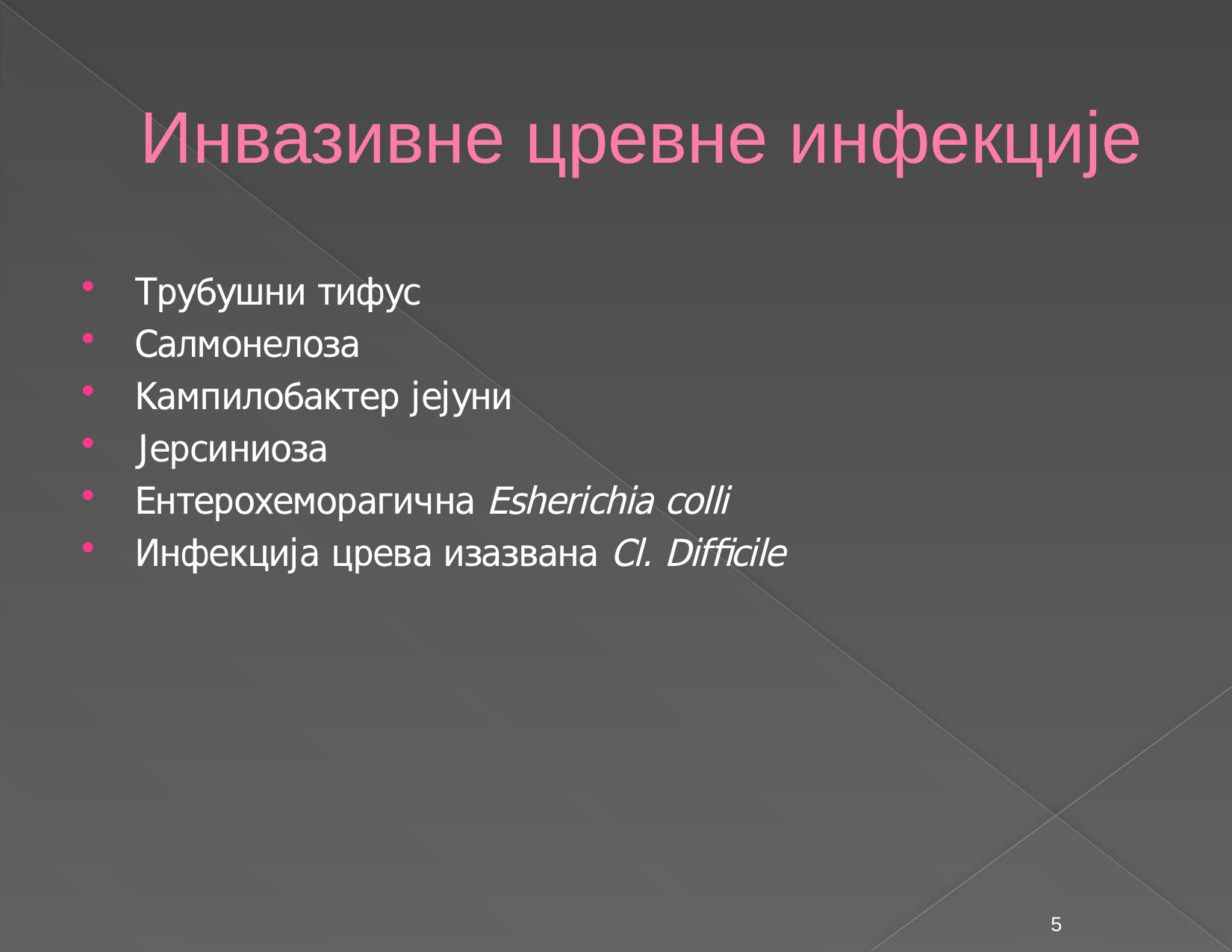

# Инвазивне цревне инфекције
Трубушни тифус
Салмонелоза
Кампилобактер јејуни
Јерсиниоза
Ентерохеморагична Esherichia colli
Инфекција црева изазвана Cl. Difficile
5